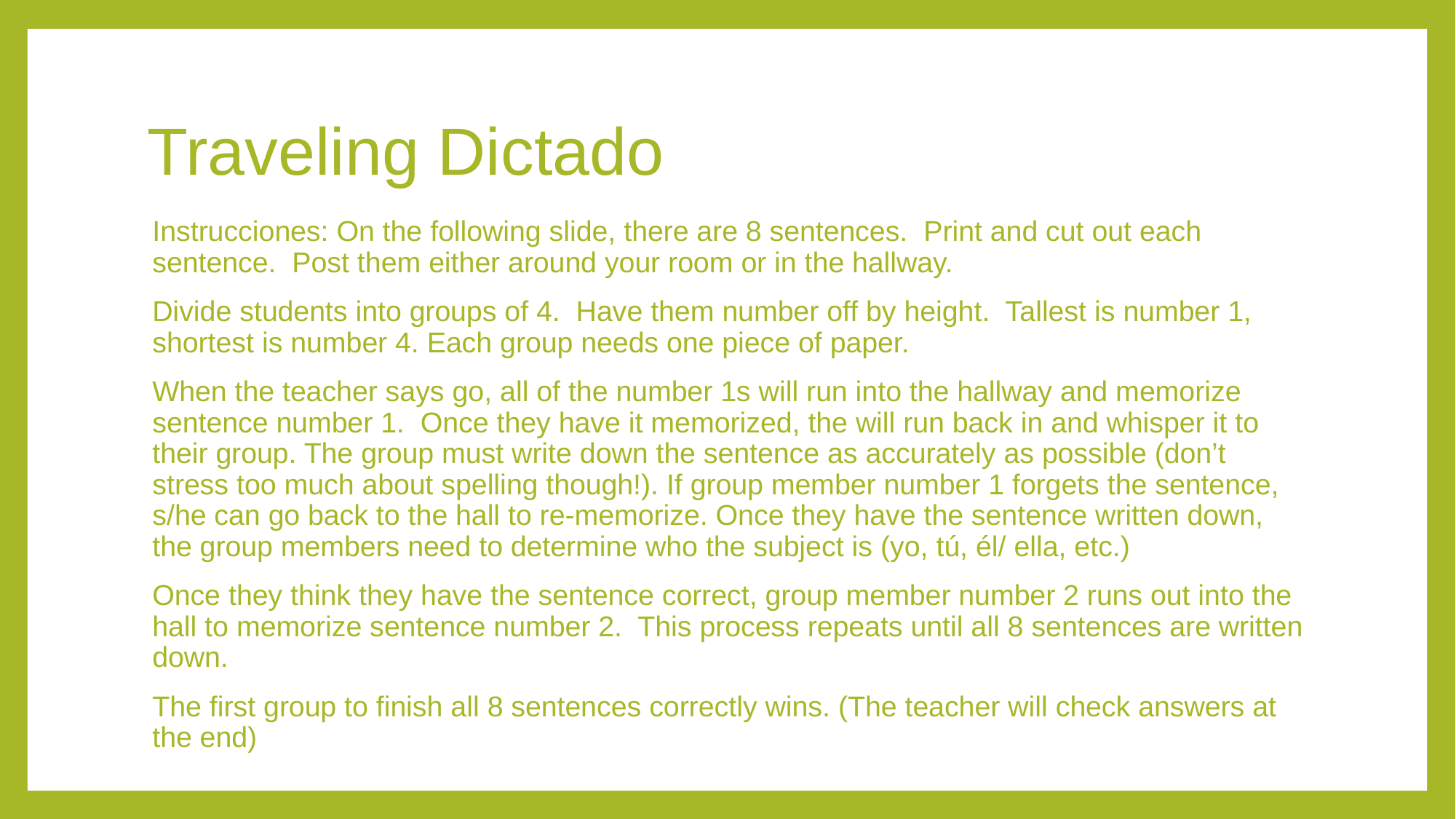

# Traveling Dictado
Instrucciones: On the following slide, there are 8 sentences.  Print and cut out each sentence.  Post them either around your room or in the hallway.
Divide students into groups of 4.  Have them number off by height.  Tallest is number 1, shortest is number 4. Each group needs one piece of paper.
When the teacher says go, all of the number 1s will run into the hallway and memorize sentence number 1.  Once they have it memorized, the will run back in and whisper it to their group. The group must write down the sentence as accurately as possible (don’t stress too much about spelling though!). If group member number 1 forgets the sentence, s/he can go back to the hall to re-memorize. Once they have the sentence written down, the group members need to determine who the subject is (yo, tú, él/ ella, etc.)
Once they think they have the sentence correct, group member number 2 runs out into the hall to memorize sentence number 2.  This process repeats until all 8 sentences are written down.
The first group to finish all 8 sentences correctly wins. (The teacher will check answers at the end)